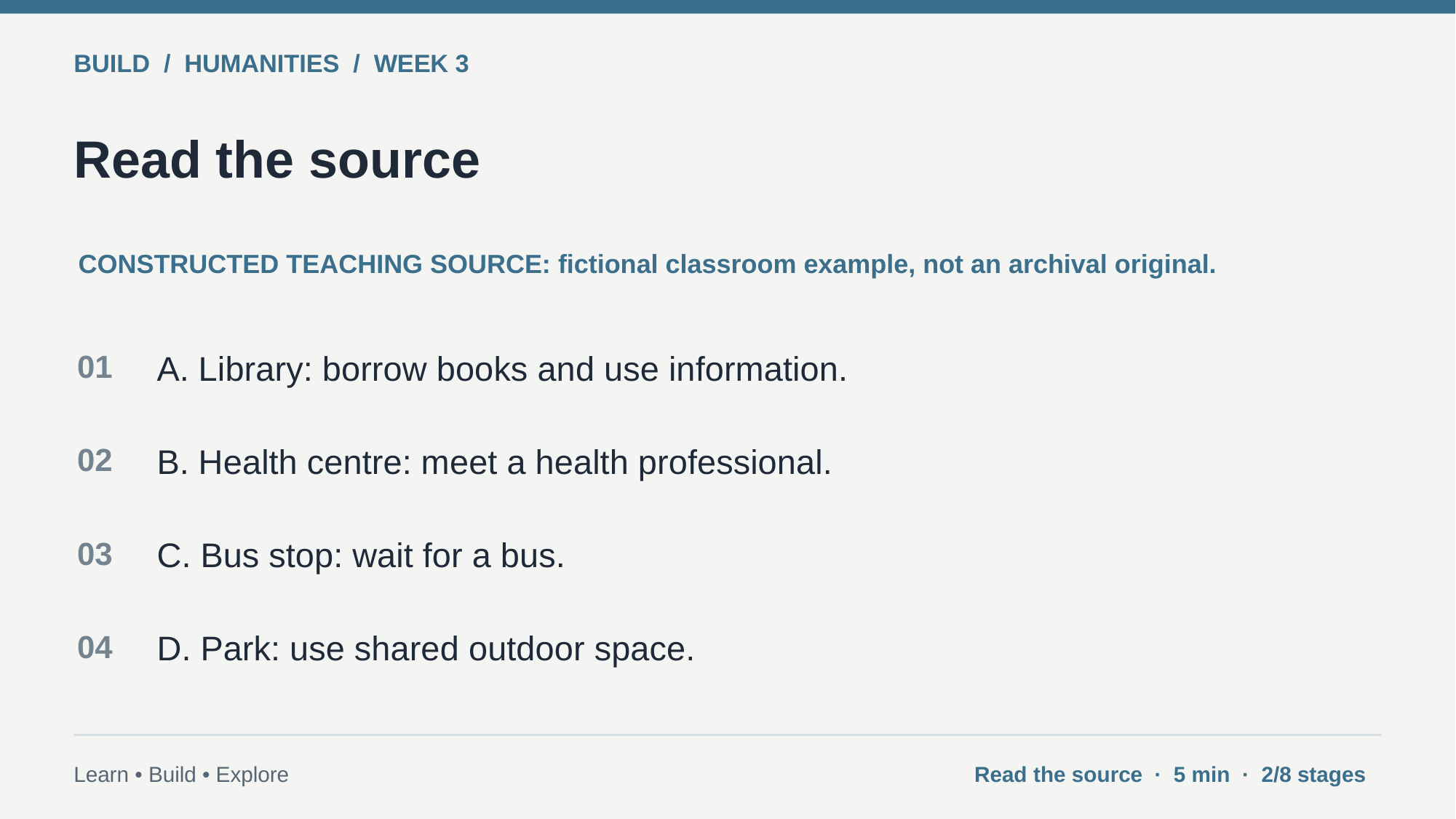

BUILD  /  HUMANITIES  /  WEEK 3
Read the source
CONSTRUCTED TEACHING SOURCE: fictional classroom example, not an archival original.
01
A. Library: borrow books and use information.
02
B. Health centre: meet a health professional.
03
C. Bus stop: wait for a bus.
04
D. Park: use shared outdoor space.

Learn • Build • Explore
Read the source  ·  5 min  ·  2/8 stages